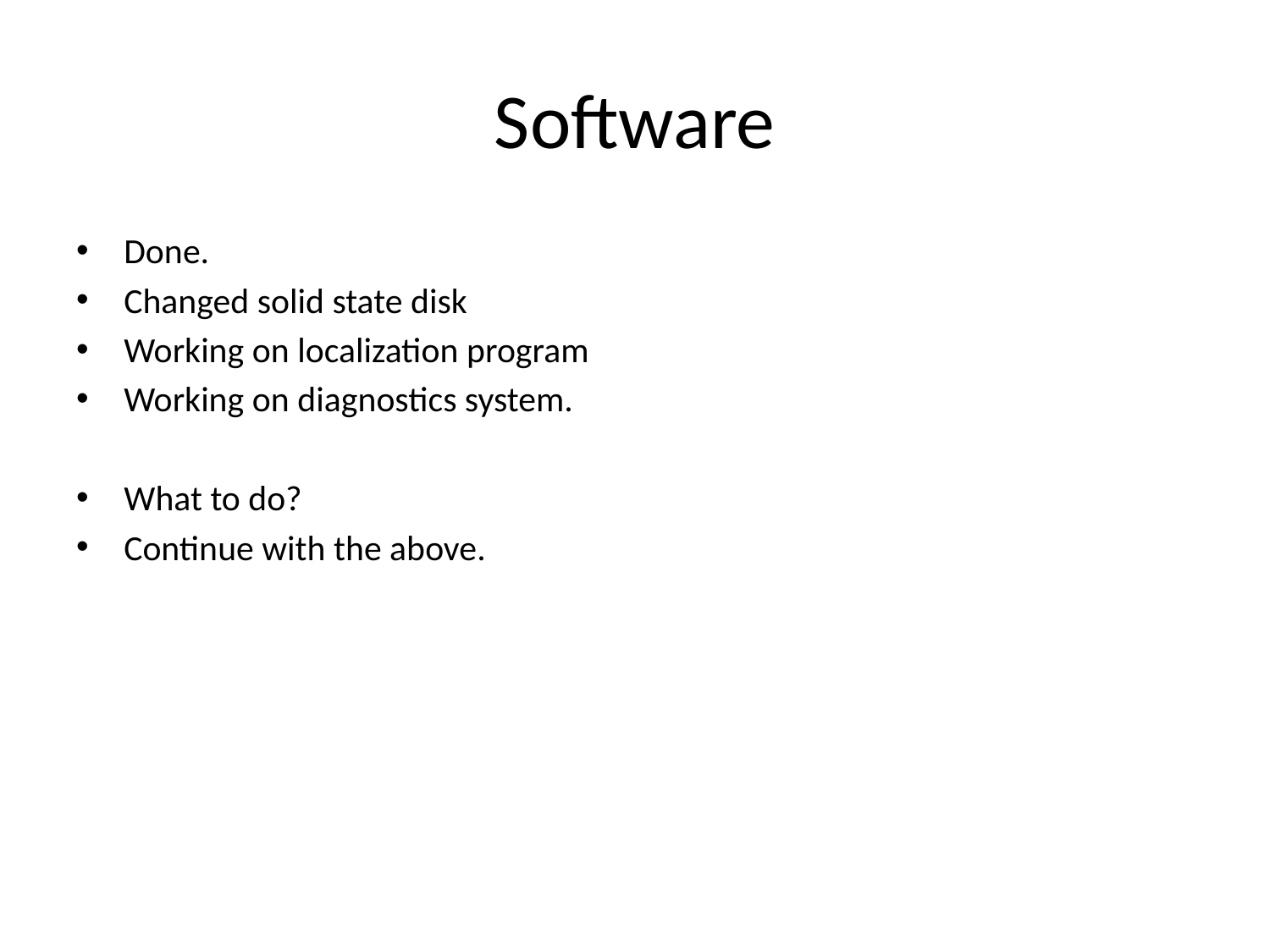

# Software
Done.
Changed solid state disk
Working on localization program
Working on diagnostics system.

What to do?
Continue with the above.